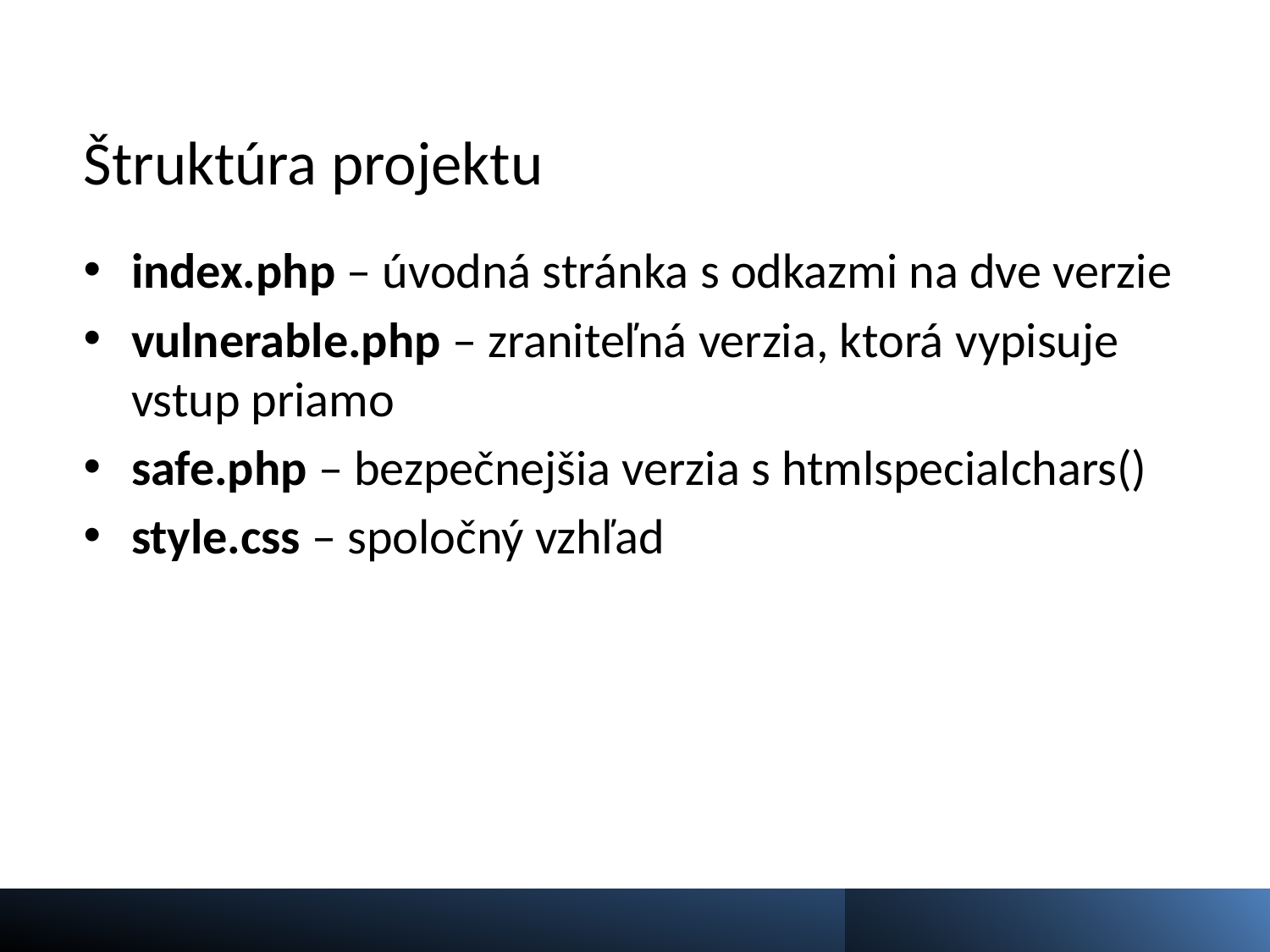

# Štruktúra projektu
index.php – úvodná stránka s odkazmi na dve verzie
vulnerable.php – zraniteľná verzia, ktorá vypisuje vstup priamo
safe.php – bezpečnejšia verzia s htmlspecialchars()
style.css – spoločný vzhľad